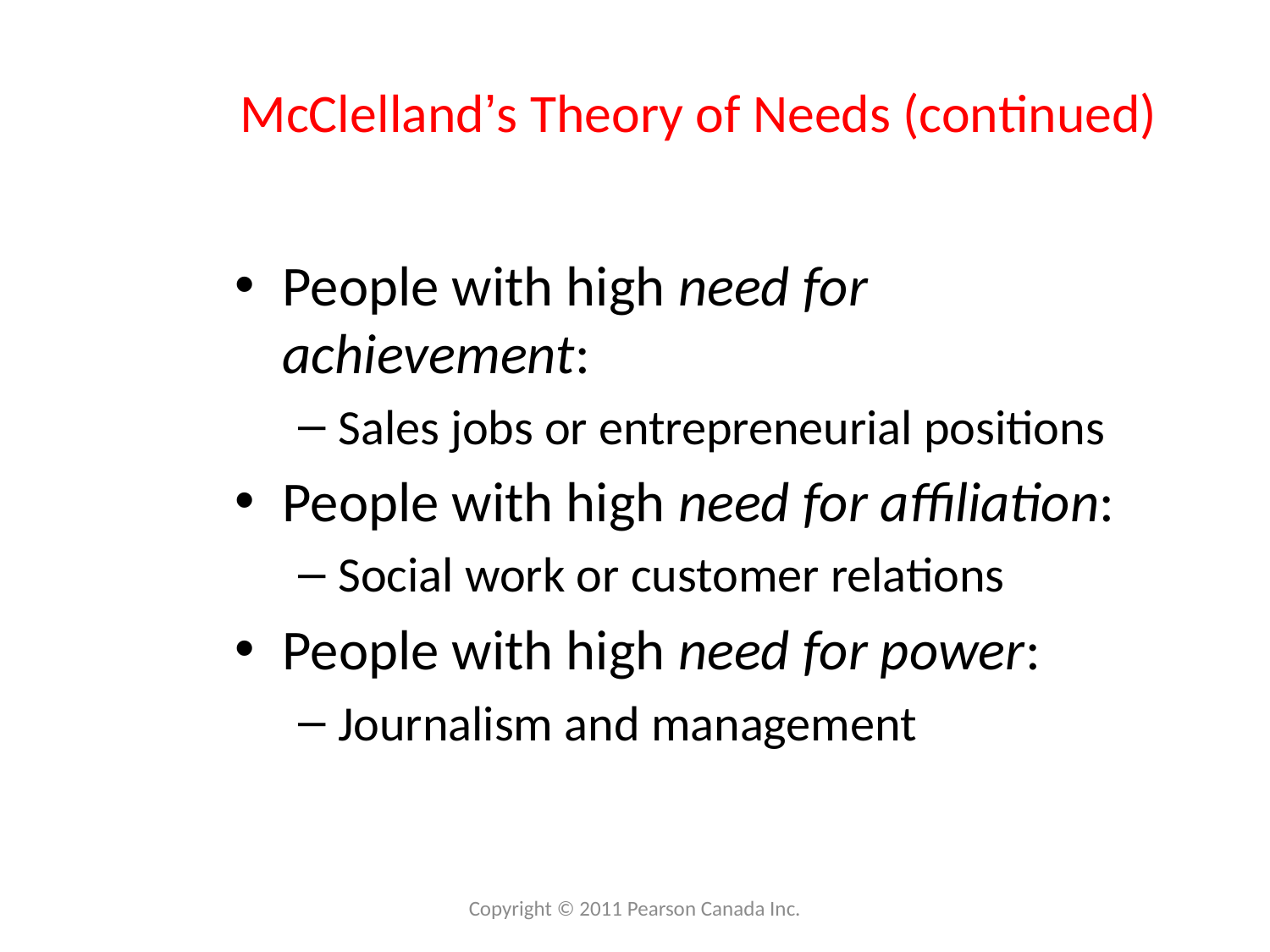

# McClelland’s Theory of Needs (continued)
People with high need for achievement:
Sales jobs or entrepreneurial positions
People with high need for affiliation:
Social work or customer relations
People with high need for power:
Journalism and management

Copyright © 2011 Pearson Canada Inc.